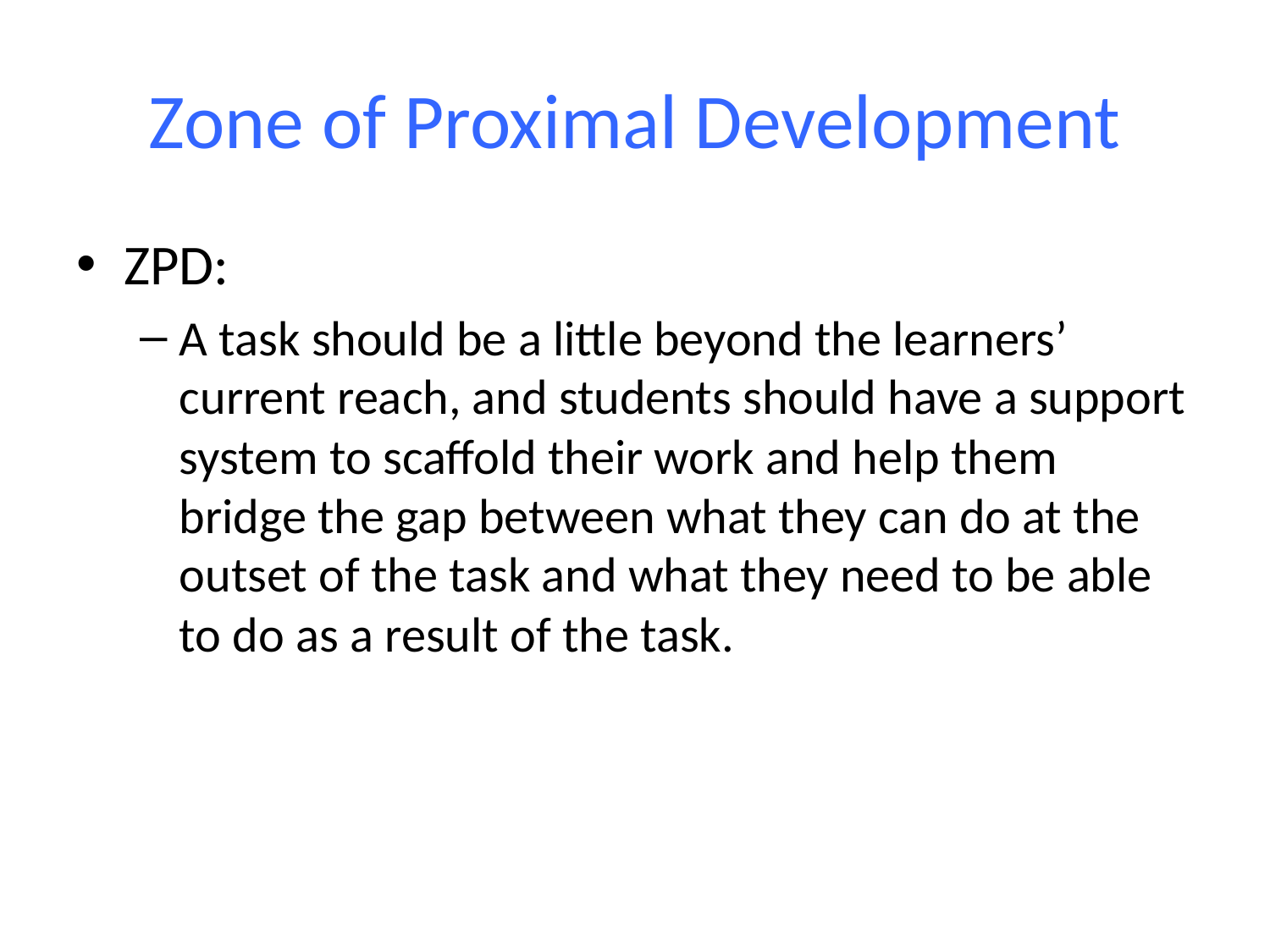

# Zone of Proximal Development
ZPD:
A task should be a little beyond the learners’ current reach, and students should have a support system to scaffold their work and help them bridge the gap between what they can do at the outset of the task and what they need to be able to do as a result of the task.